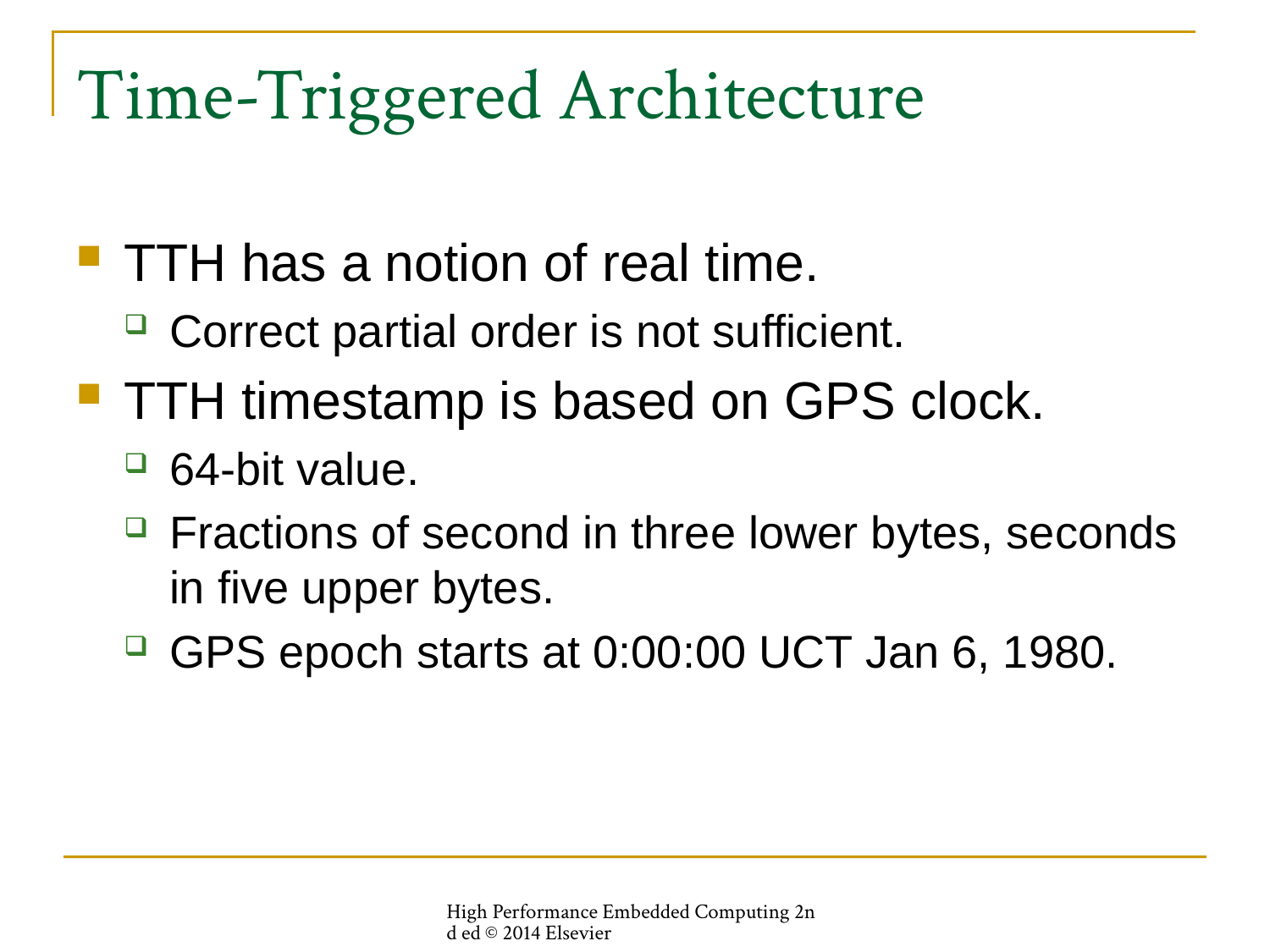

# Time-Triggered Architecture
TTH has a notion of real time.
Correct partial order is not sufficient.
TTH timestamp is based on GPS clock.
64-bit value.
Fractions of second in three lower bytes, seconds in five upper bytes.
GPS epoch starts at 0:00:00 UCT Jan 6, 1980.
High Performance Embedded Computing 2nd ed © 2014 Elsevier